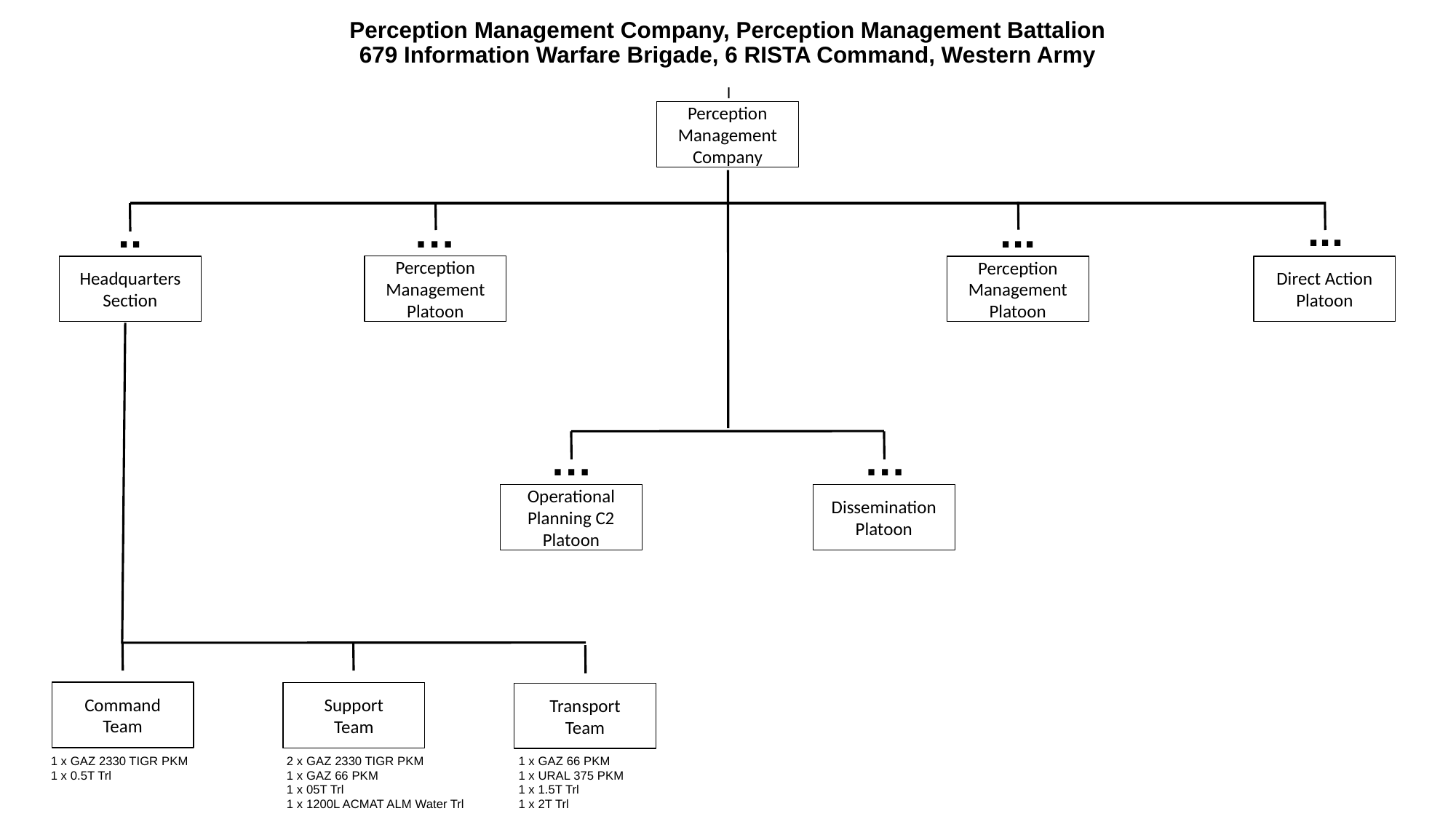

# Perception Management Company, Perception Management Battalion 679 Information Warfare Brigade, 6 RISTA Command, Western Army
I
Perception Management Company
...
..
…
...
Perception Management
Platoon
Headquarters
Section
Perception Management Platoon
Direct Action Platoon
…
…
Operational Planning C2
Platoon
Dissemination
Platoon
Command
Team
Support
Team
Transport
Team
1 x GAZ 2330 TIGR PKM
1 x 0.5T Trl
2 x GAZ 2330 TIGR PKM
1 x GAZ 66 PKM
1 x 05T Trl
1 x 1200L ACMAT ALM Water Trl
1 x GAZ 66 PKM
1 x URAL 375 PKM
1 x 1.5T Trl
1 x 2T Trl